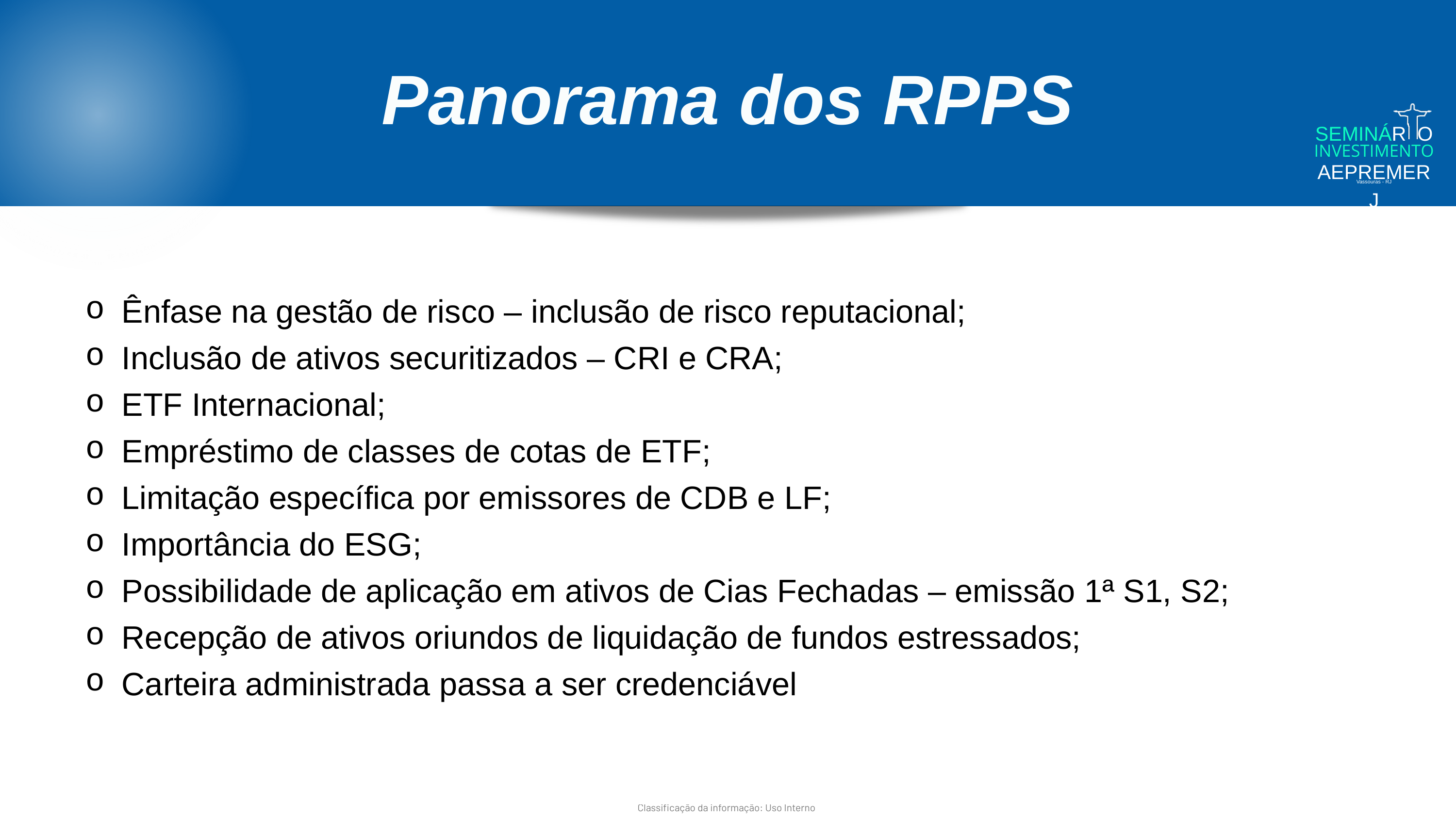

Panorama dos RPPS

SEMINÁR  O
INVESTIMENTO
AEPREMERJ
Vassouras - RJ

Ênfase na gestão de risco – inclusão de risco reputacional;
Inclusão de ativos securitizados – CRI e CRA;
ETF Internacional;
Empréstimo de classes de cotas de ETF;
Limitação específica por emissores de CDB e LF;
Importância do ESG;
Possibilidade de aplicação em ativos de Cias Fechadas – emissão 1ª S1, S2;
Recepção de ativos oriundos de liquidação de fundos estressados;
Carteira administrada passa a ser credenciável